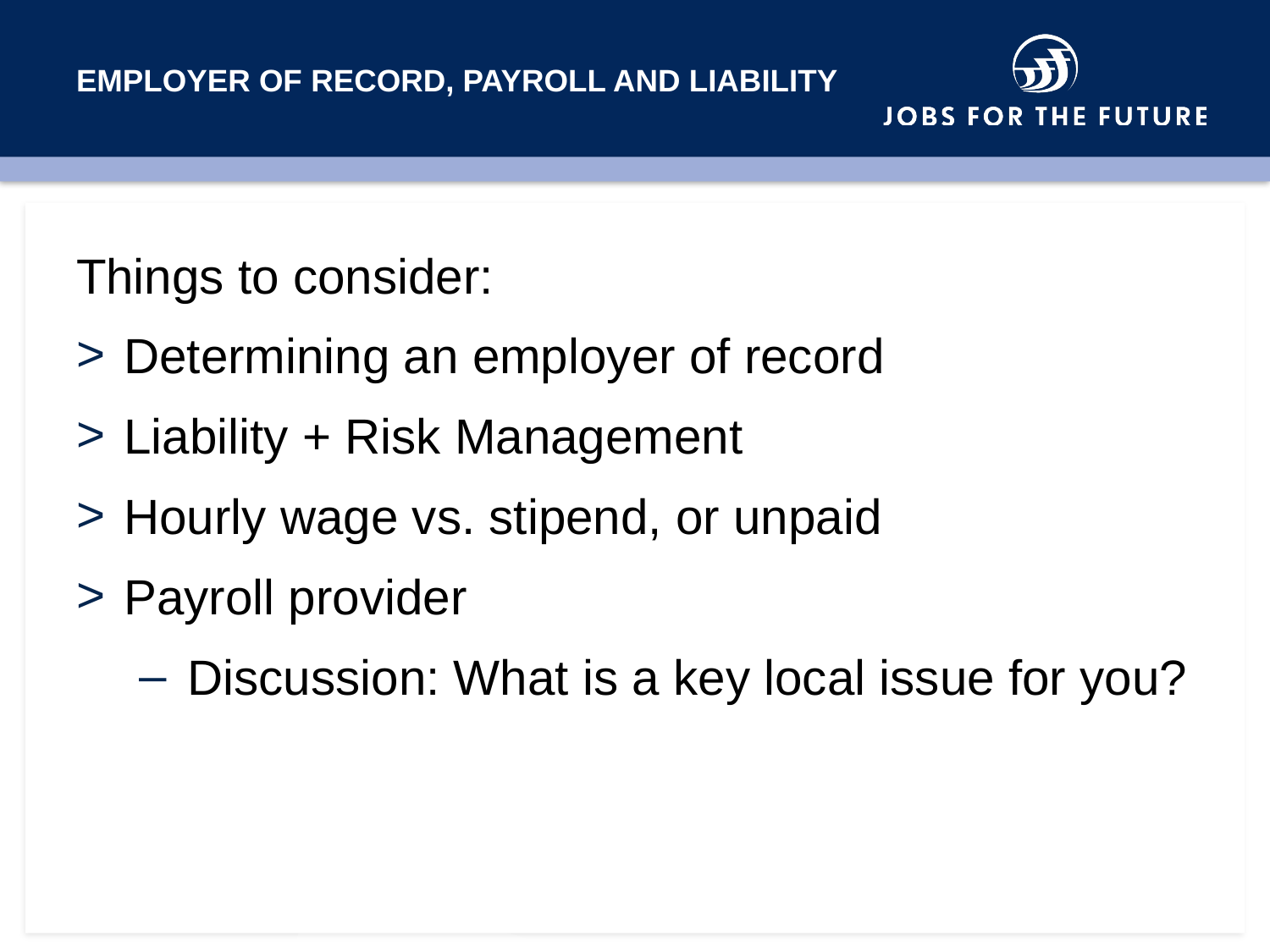

# Employer of record, payroll and liability
Things to consider:
Determining an employer of record
Liability + Risk Management
Hourly wage vs. stipend, or unpaid
Payroll provider
Discussion: What is a key local issue for you?